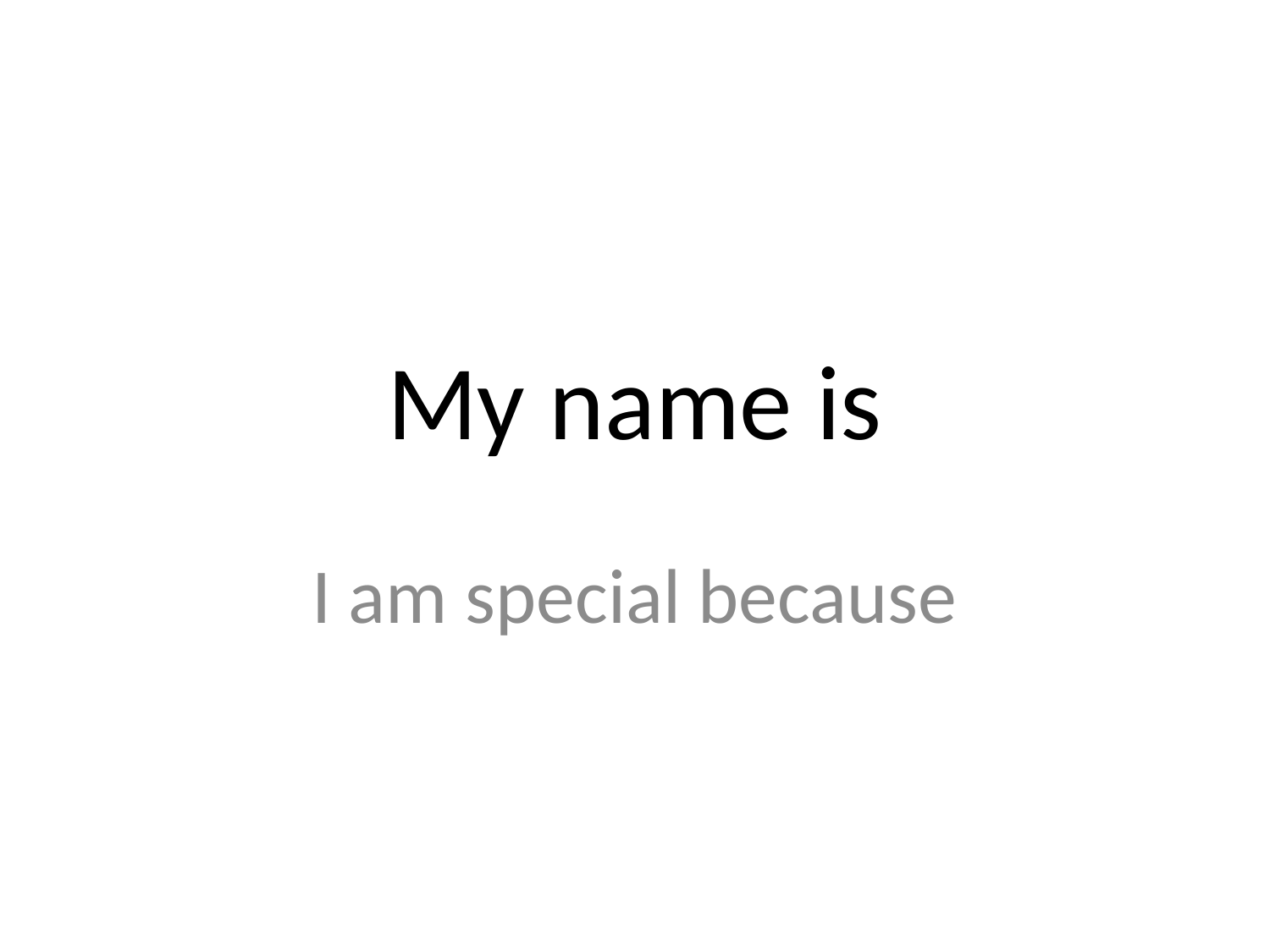

# My name is
I am special because